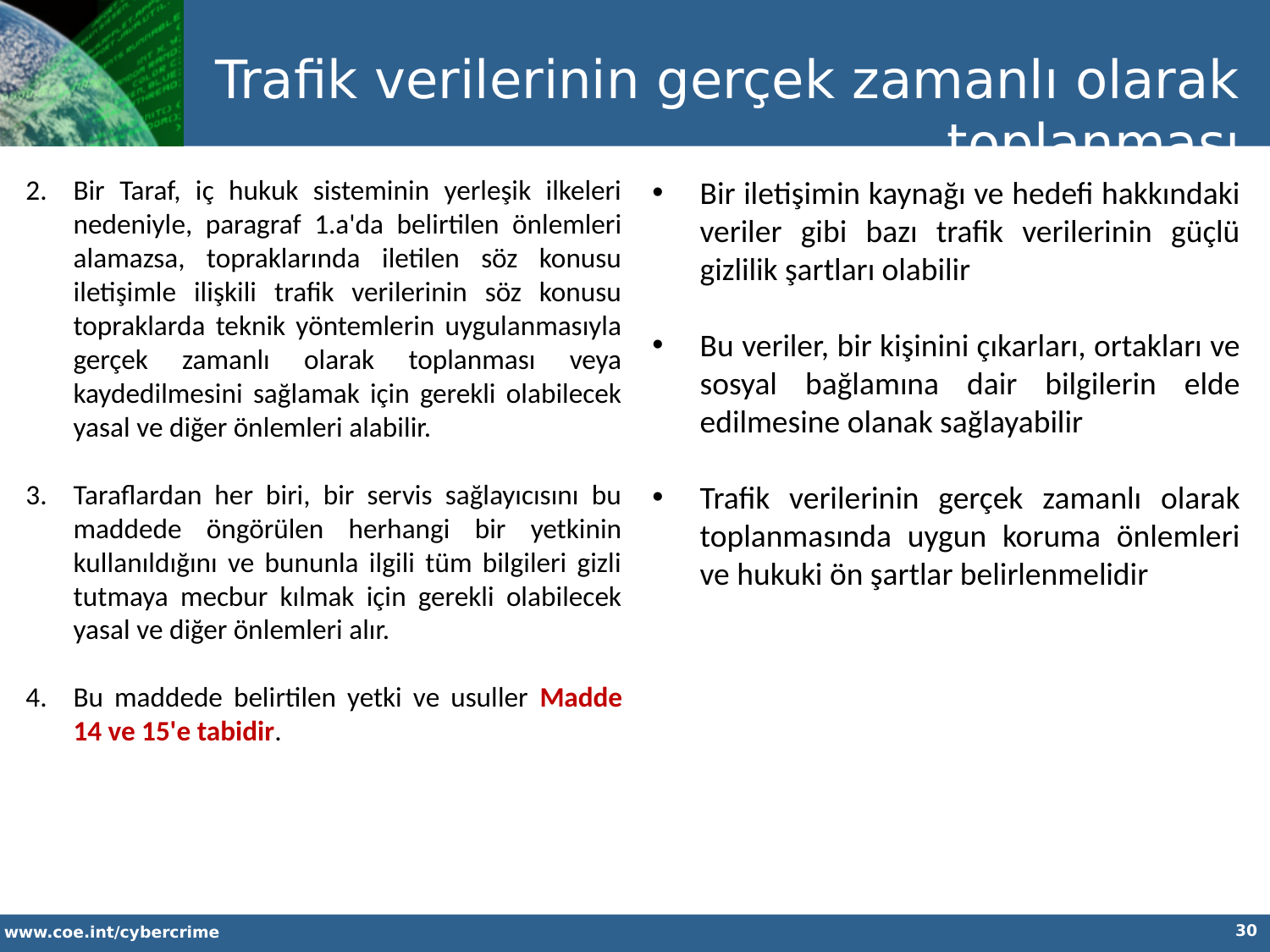

Trafik verilerinin gerçek zamanlı olarak toplanması
Bir Taraf, iç hukuk sisteminin yerleşik ilkeleri nedeniyle, paragraf 1.a'da belirtilen önlemleri alamazsa, topraklarında iletilen söz konusu iletişimle ilişkili trafik verilerinin söz konusu topraklarda teknik yöntemlerin uygulanmasıyla gerçek zamanlı olarak toplanması veya kaydedilmesini sağlamak için gerekli olabilecek yasal ve diğer önlemleri alabilir.

Taraflardan her biri, bir servis sağlayıcısını bu maddede öngörülen herhangi bir yetkinin kullanıldığını ve bununla ilgili tüm bilgileri gizli tutmaya mecbur kılmak için gerekli olabilecek yasal ve diğer önlemleri alır.

Bu maddede belirtilen yetki ve usuller Madde 14 ve 15'e tabidir.
Bir iletişimin kaynağı ve hedefi hakkındaki veriler gibi bazı trafik verilerinin güçlü gizlilik şartları olabilir

Bu veriler, bir kişinini çıkarları, ortakları ve sosyal bağlamına dair bilgilerin elde edilmesine olanak sağlayabilir

Trafik verilerinin gerçek zamanlı olarak toplanmasında uygun koruma önlemleri ve hukuki ön şartlar belirlenmelidir